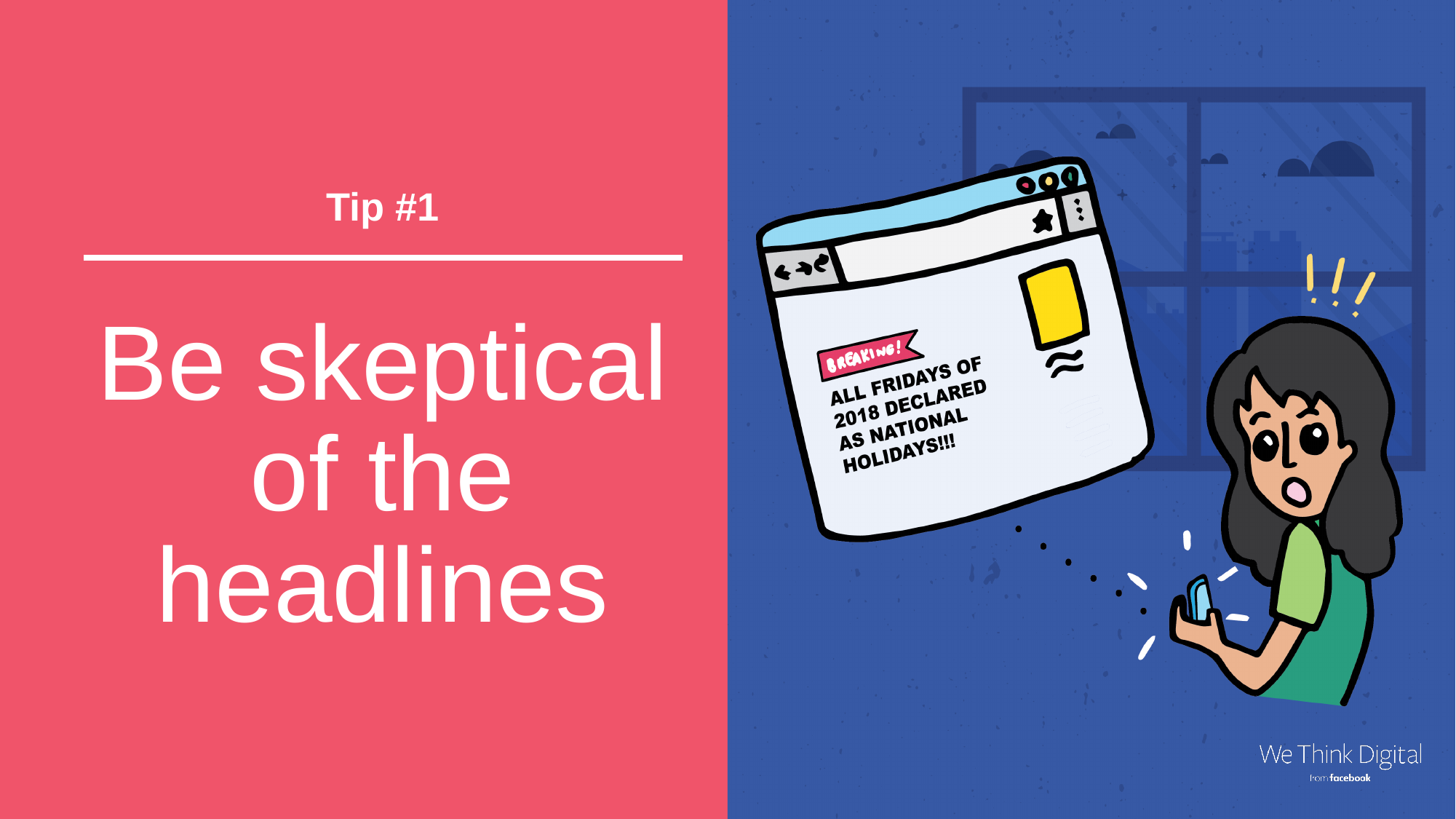

Tip #1

Be skeptical of the headlines